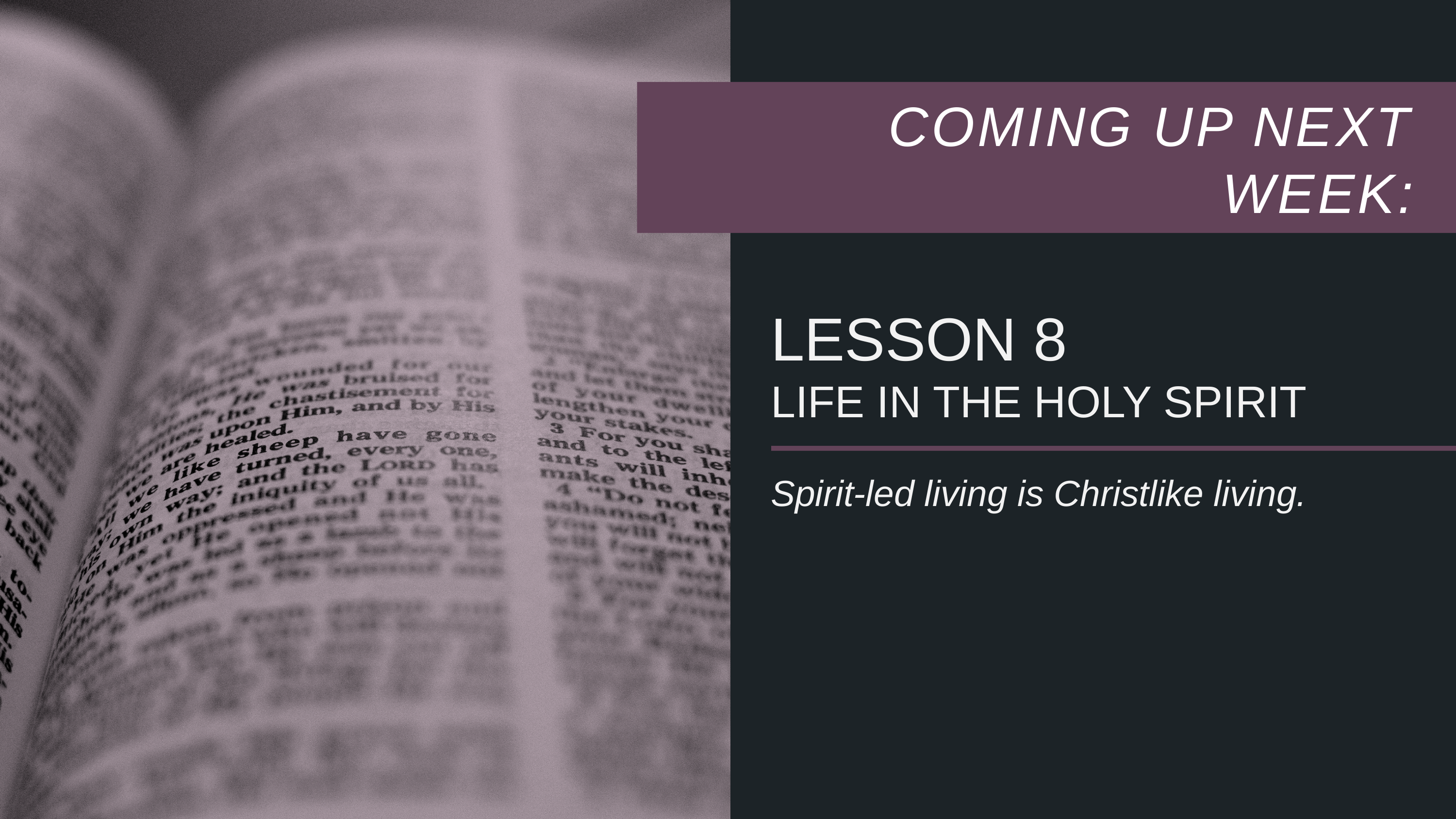

LESSON 8
LIFE IN THE HOLY SPIRIT
Spirit-led living is Christlike living.